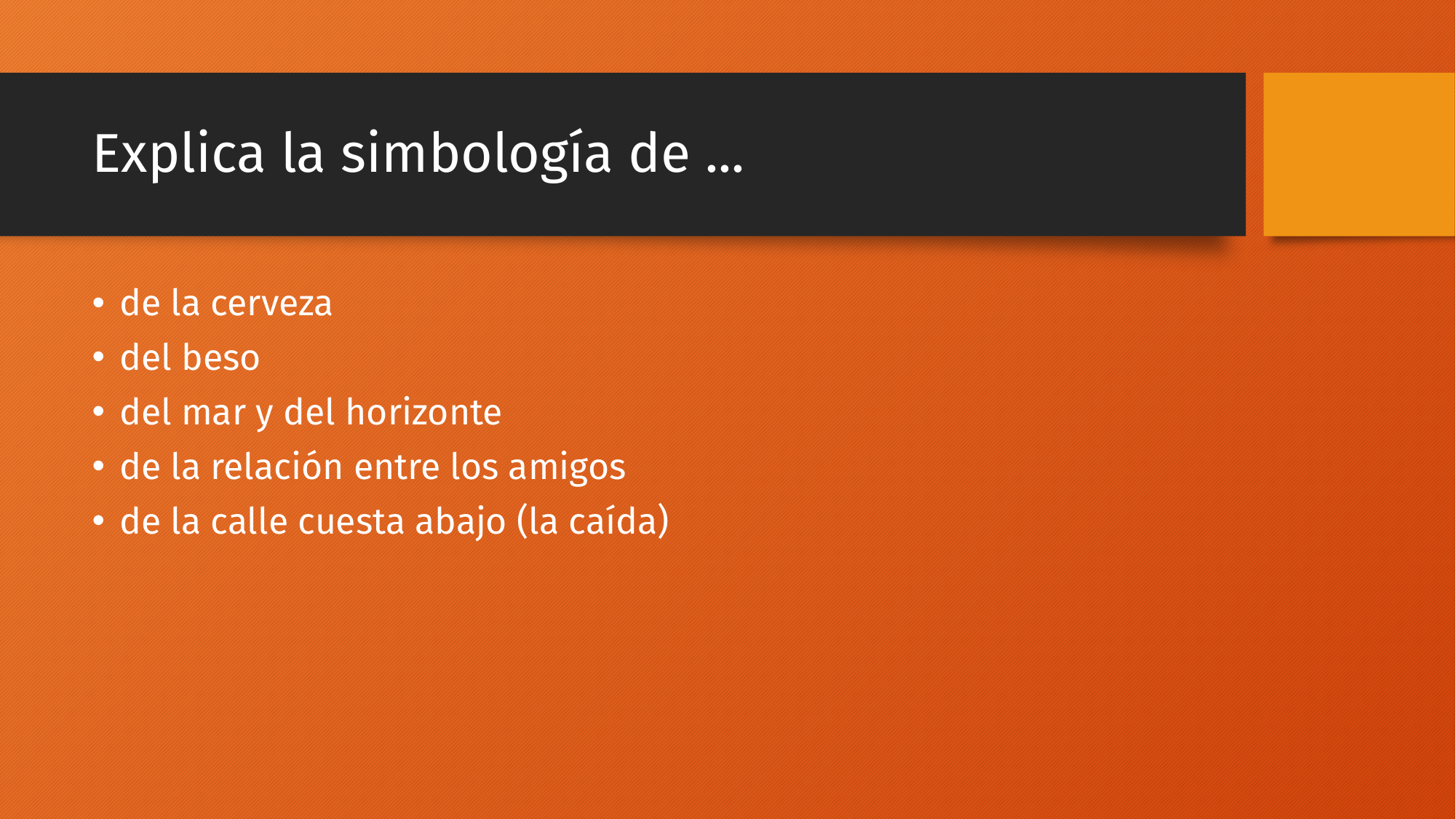

# Explica la simbología de ...
de la cerveza
del beso
del mar y del horizonte
de la relación entre los amigos
de la calle cuesta abajo (la caída)